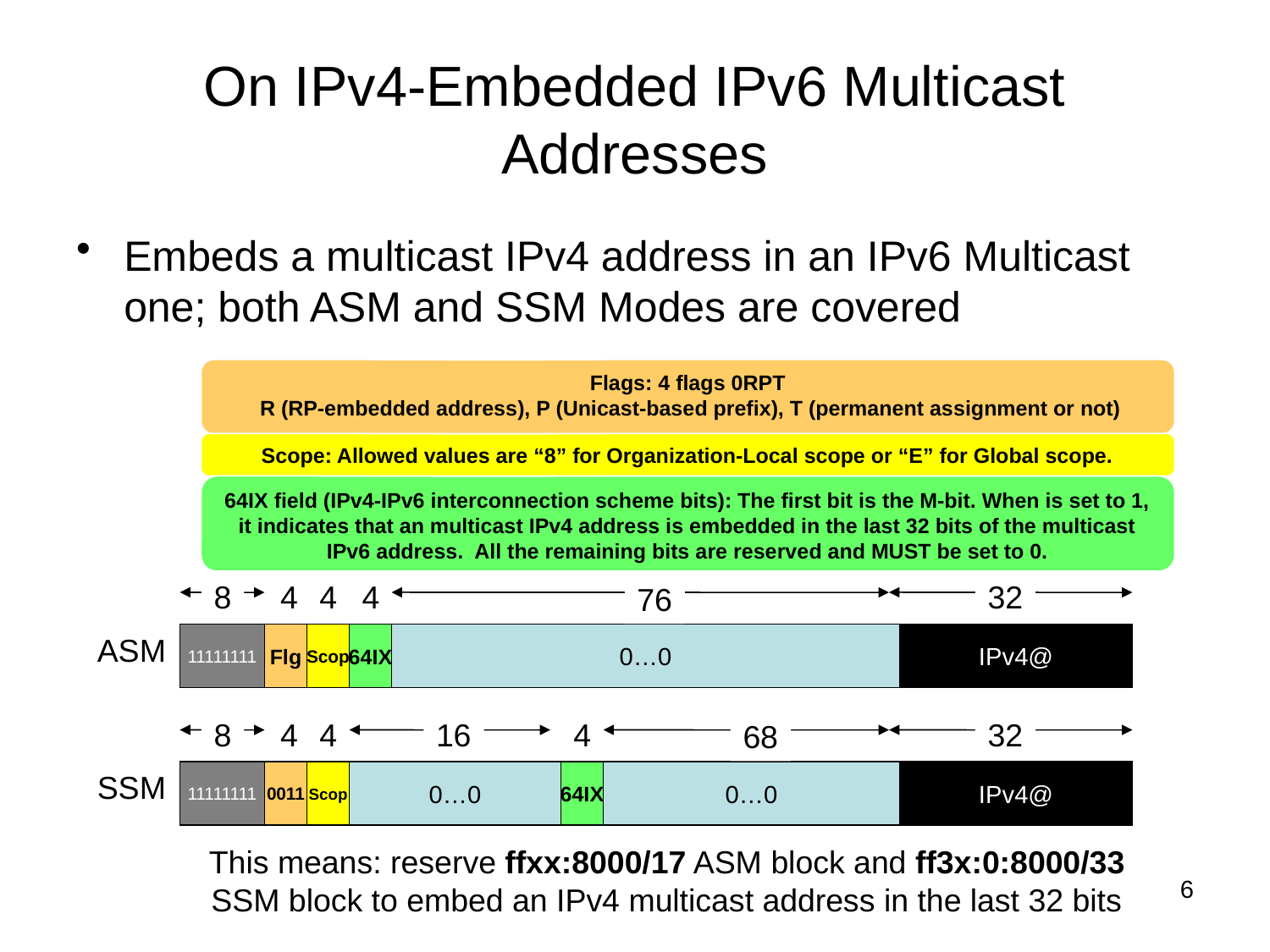

# On IPv4-Embedded IPv6 Multicast Addresses
Embeds a multicast IPv4 address in an IPv6 Multicast one; both ASM and SSM Modes are covered
Flags: 4 flags 0RPT
 R (RP-embedded address), P (Unicast-based prefix), T (permanent assignment or not)
Scope: Allowed values are “8” for Organization-Local scope or “E” for Global scope.
64IX field (IPv4-IPv6 interconnection scheme bits): The first bit is the M-bit. When is set to 1, it indicates that an multicast IPv4 address is embedded in the last 32 bits of the multicast IPv6 address.  All the remaining bits are reserved and MUST be set to 0.
8
4
4
4
32
76

ASM
11111111
Flg
Scop
64IX
0…0
IPv4@
8
4
4
16
4
32
68

SSM
11111111
0011
Scop
0…0
64IX
0…0
IPv4@
This means: reserve ffxx:8000/17 ASM block and ff3x:0:8000/33 SSM block to embed an IPv4 multicast address in the last 32 bits
6